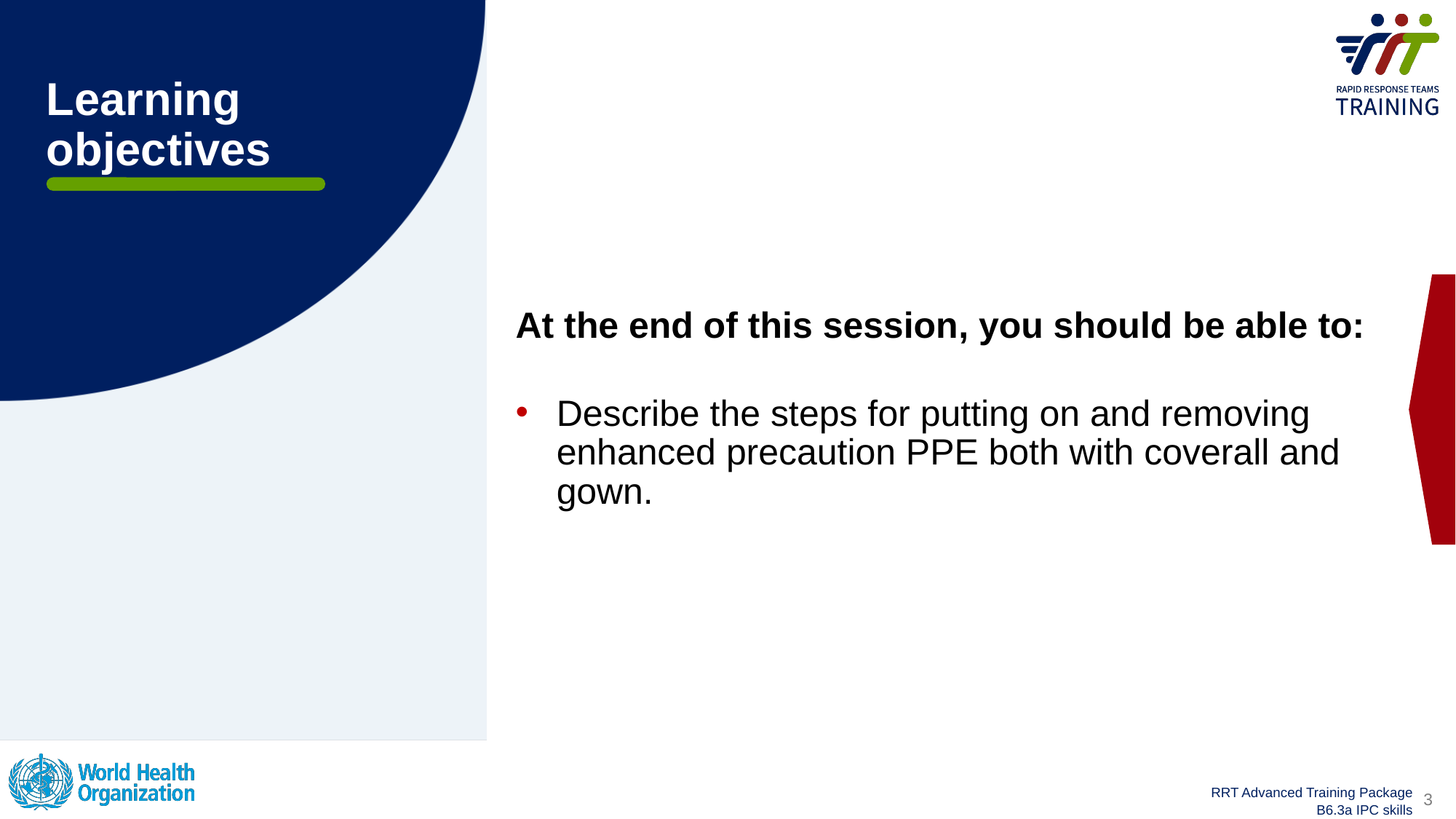

# Learning objectives
At the end of this session, you should be able to:

Describe the steps for putting on and removing enhanced precaution PPE both with coverall and gown.